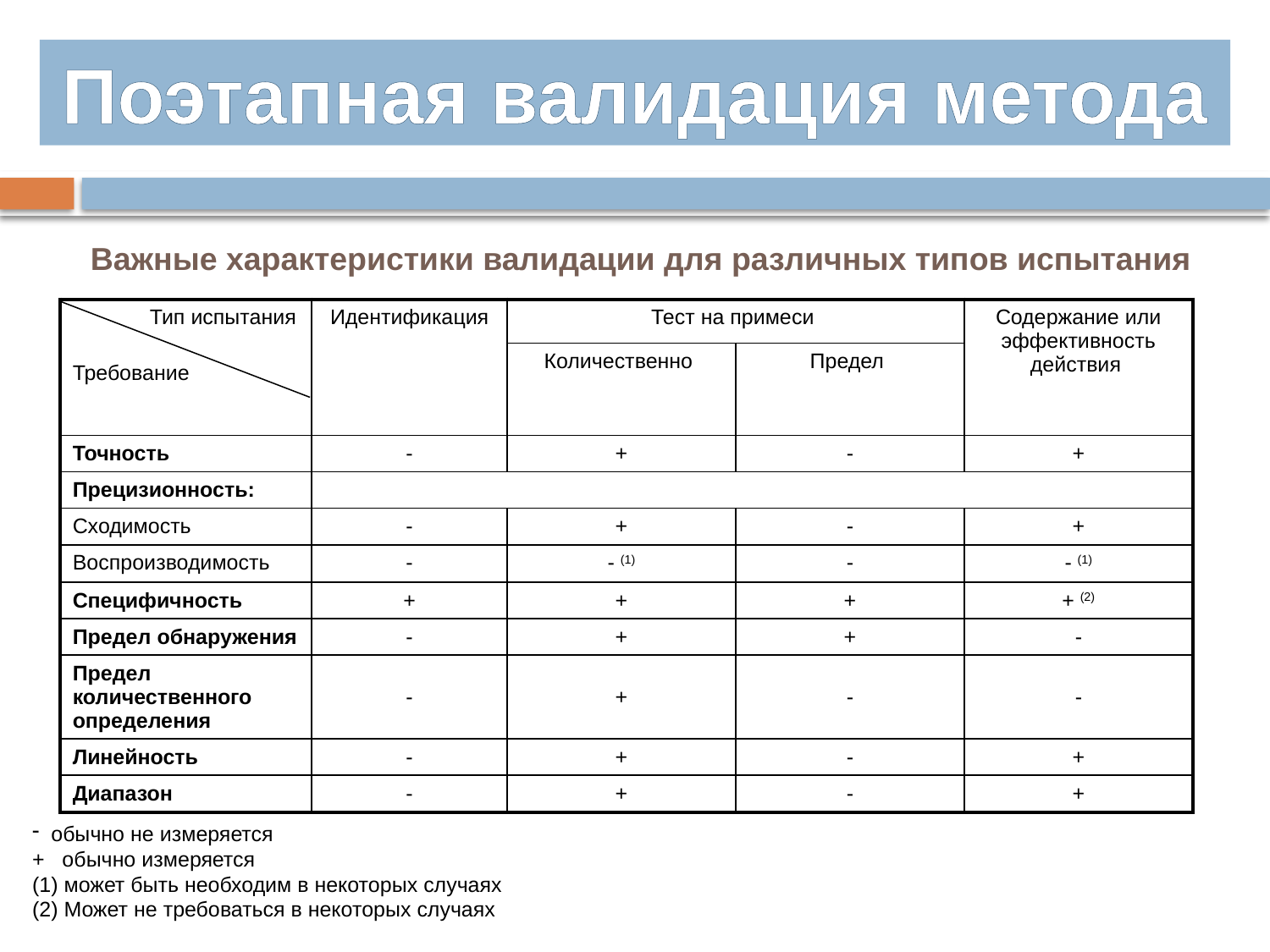

Поэтапная валидация метода
# Важные характеристики валидации для различных типов испытания
| Тип испытания Требование | Идентификация | Тест на примеси |  | Содержание или эффективность действия |
| --- | --- | --- | --- | --- |
|  |  | Количественно | Предел |  |
| Точность | - | + | - | + |
| Прецизионность: |  |  |  |  |
| Сходимость | - | + | - | + |
| Воспроизводимость | - | - (1) | - | - (1) |
| Специфичность | + | + | + | + (2) |
| Предел обнаружения | - | + | + | - |
| Предел количественного определения | - | + | - | - |
| Линейность | - | + | - | + |
| Диапазон | - | + | - | + |

  обычно не измеряется
+   обычно измеряется
(1) может быть необходим в некоторых случаях
(2) Может не требоваться в некоторых случаях